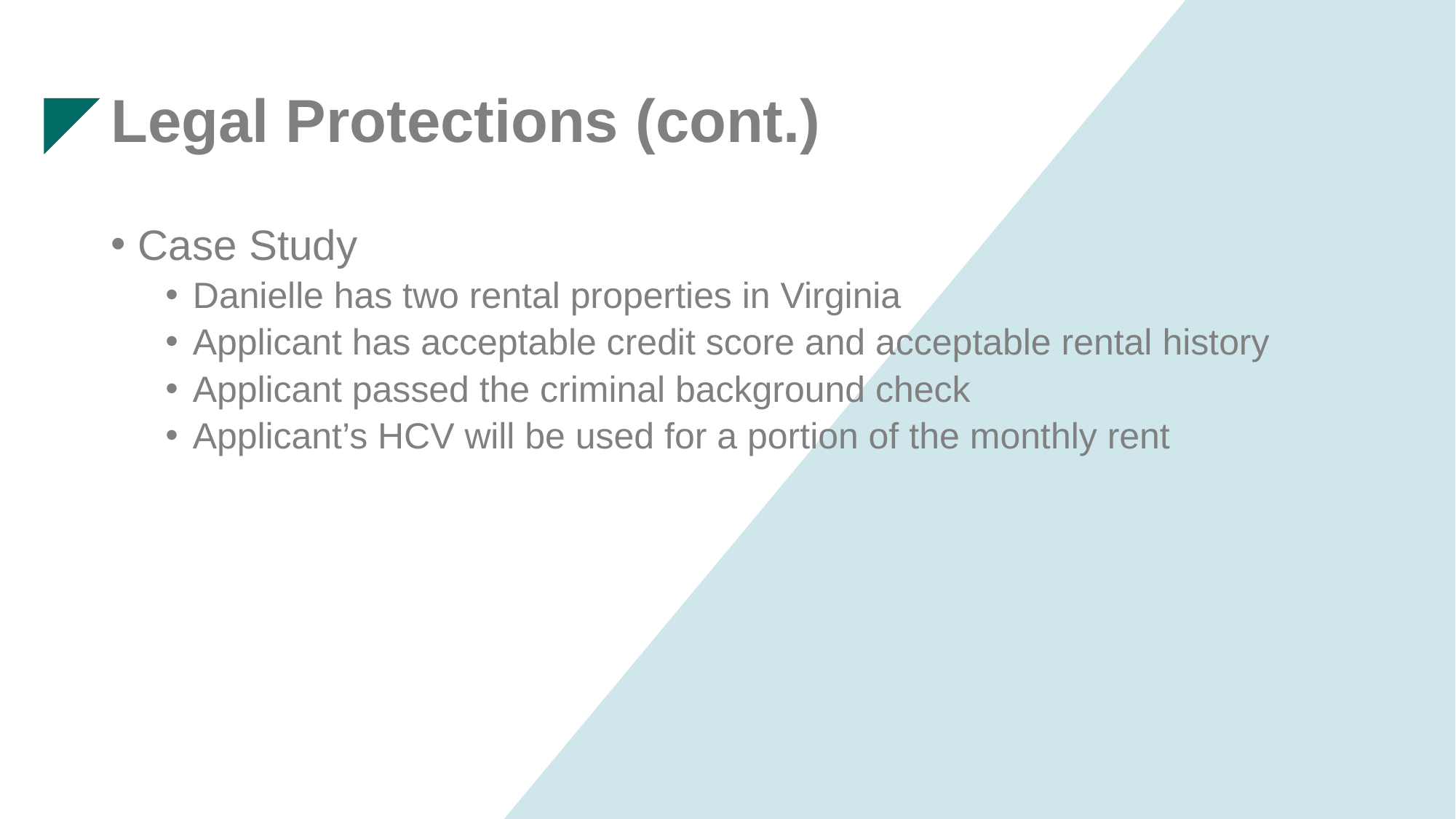

# Legal Protections (cont.)
Case Study
Danielle has two rental properties in Virginia
Applicant has acceptable credit score and acceptable rental history
Applicant passed the criminal background check
Applicant’s HCV will be used for a portion of the monthly rent